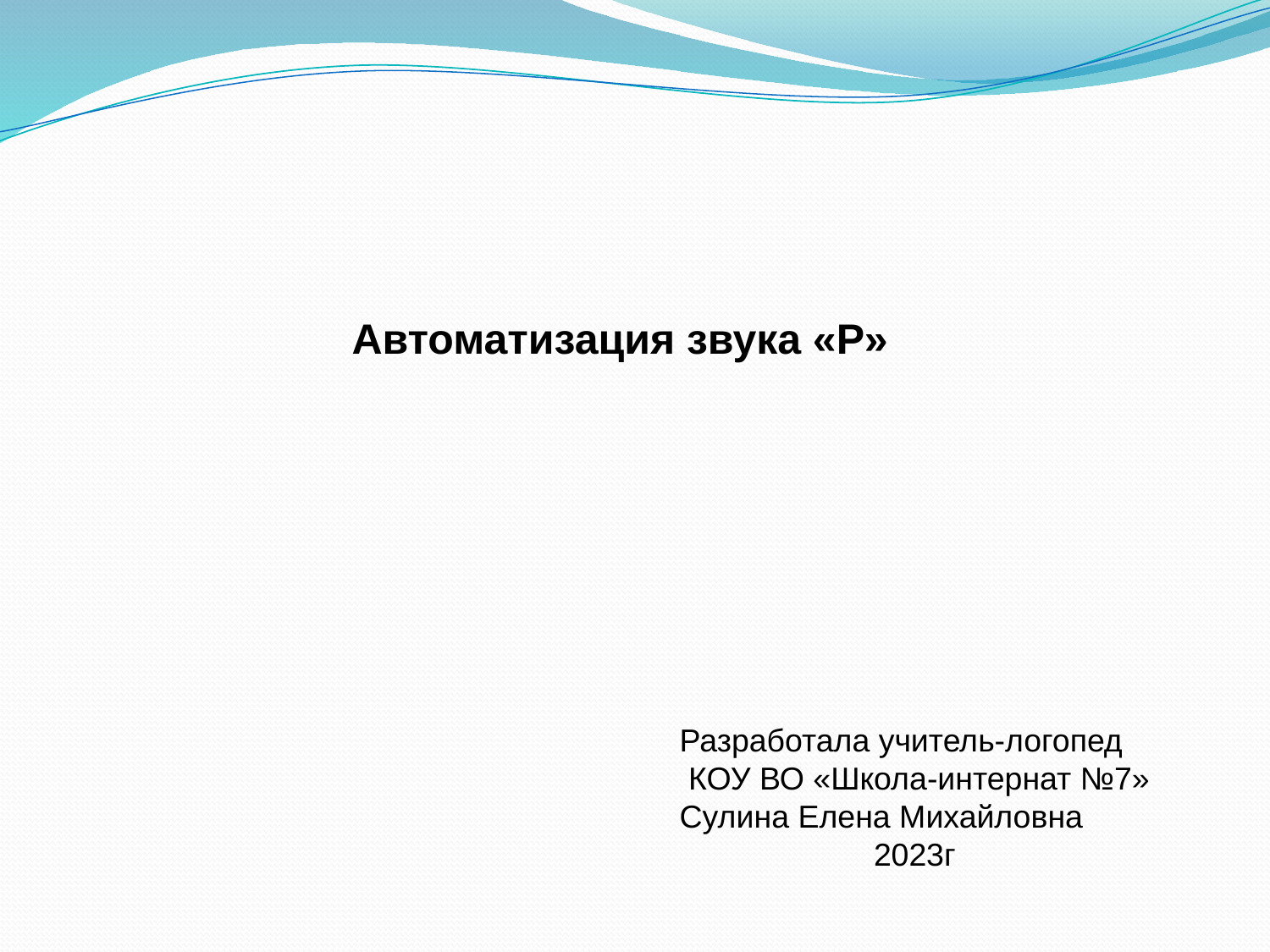

Автоматизация звука «Р»
Разработала учитель-логопед
 КОУ ВО «Школа-интернат №7»
Сулина Елена Михайловна
2023г